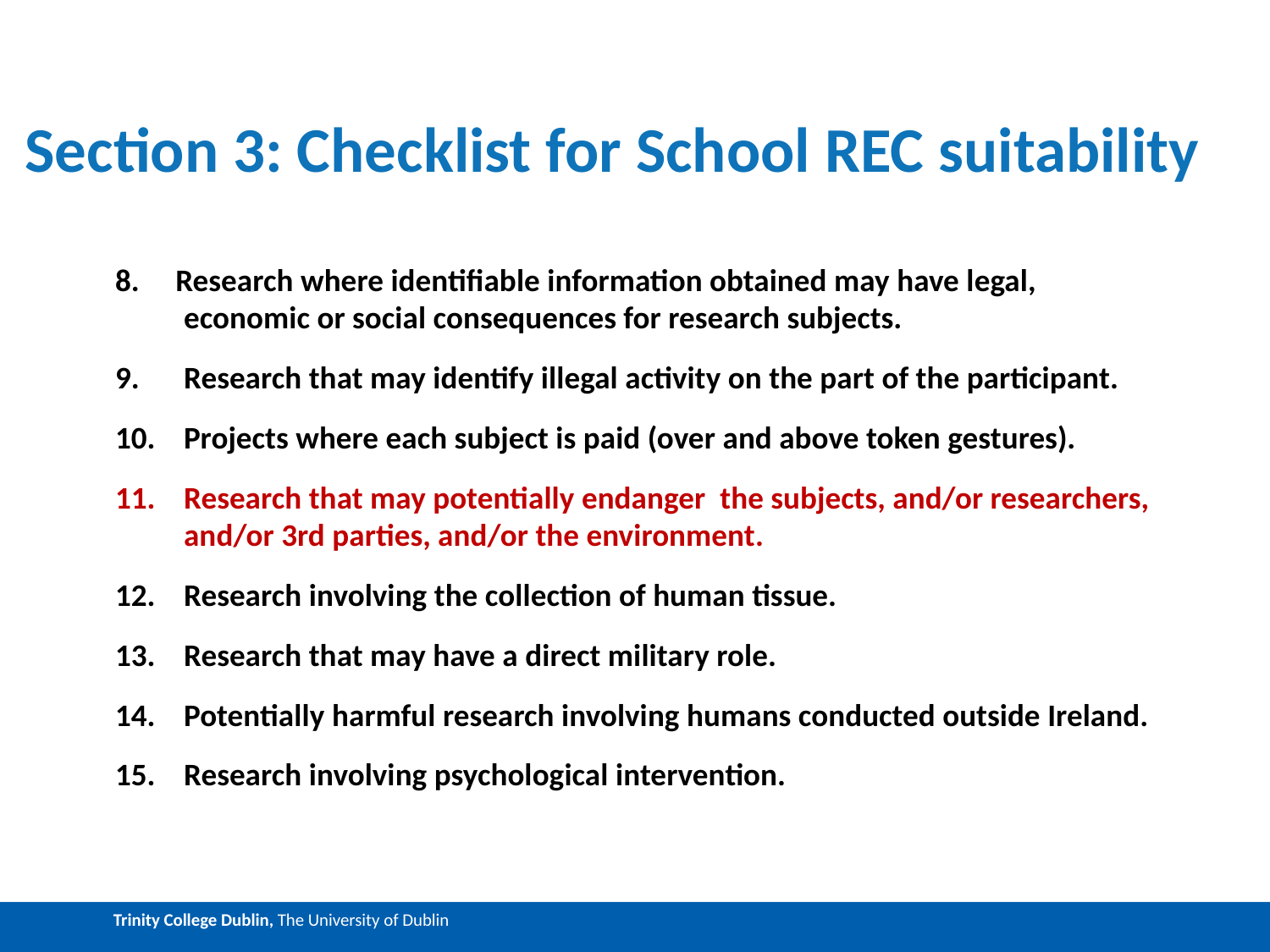

# Section 3: Checklist for School REC suitability
8.     Research where identifiable information obtained may have legal, economic or social consequences for research subjects.
Research that may identify illegal activity on the part of the participant.
Projects where each subject is paid (over and above token gestures).
Research that may potentially endanger  the subjects, and/or researchers, and/or 3rd parties, and/or the environment.
Research involving the collection of human tissue.
Research that may have a direct military role.
Potentially harmful research involving humans conducted outside Ireland.
Research involving psychological intervention.